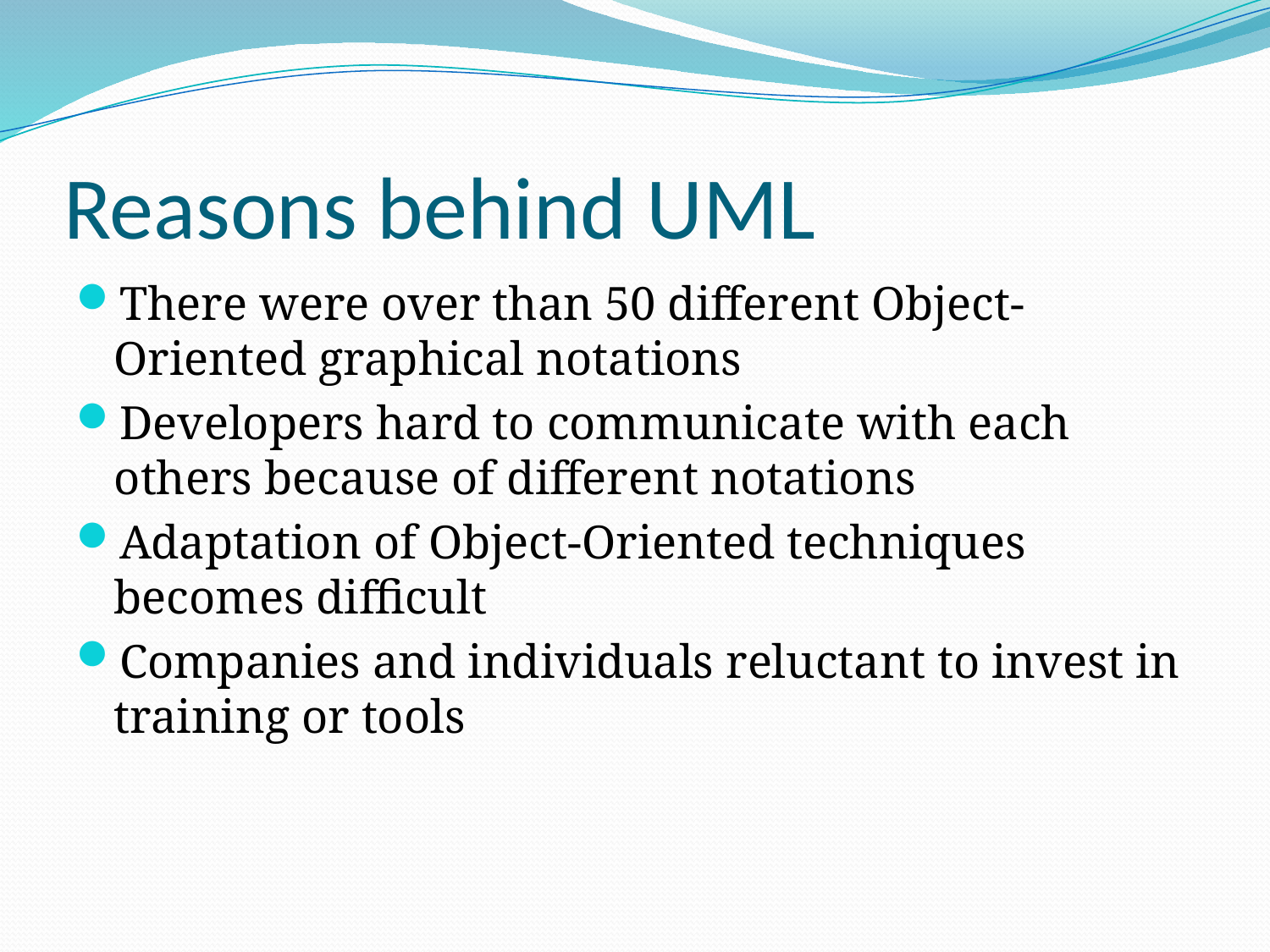

# Reasons behind UML
There were over than 50 different Object-Oriented graphical notations
Developers hard to communicate with each others because of different notations
Adaptation of Object-Oriented techniques becomes difficult
Companies and individuals reluctant to invest in training or tools